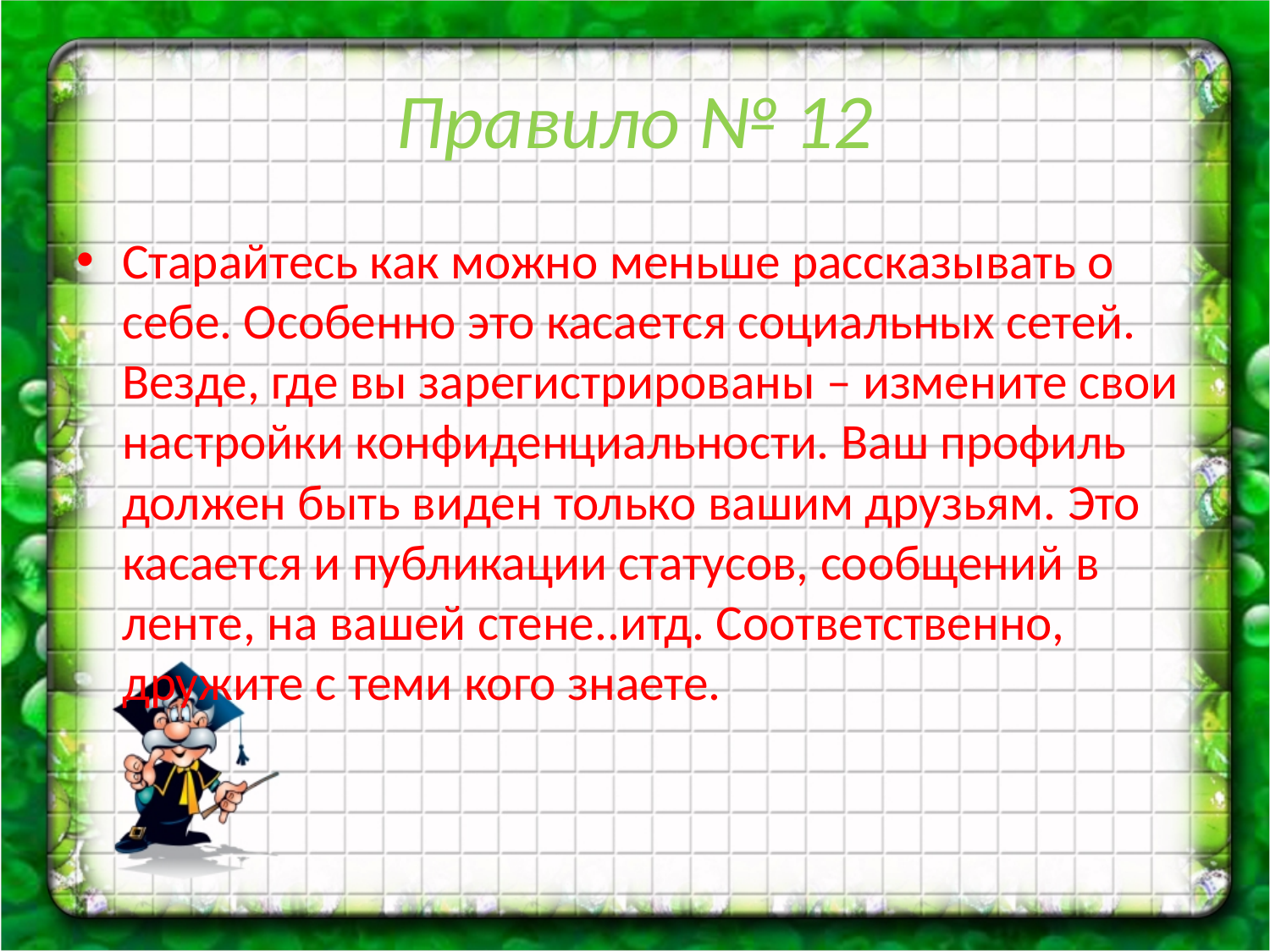

# Правило № 12
Старайтесь как можно меньше рассказывать о себе. Особенно это касается социальных сетей. Везде, где вы зарегистрированы – измените свои настройки конфиденциальности. Ваш профиль должен быть виден только вашим друзьям. Это касается и публикации статусов, сообщений в ленте, на вашей стене..итд. Соответственно, дружите с теми кого знаете.